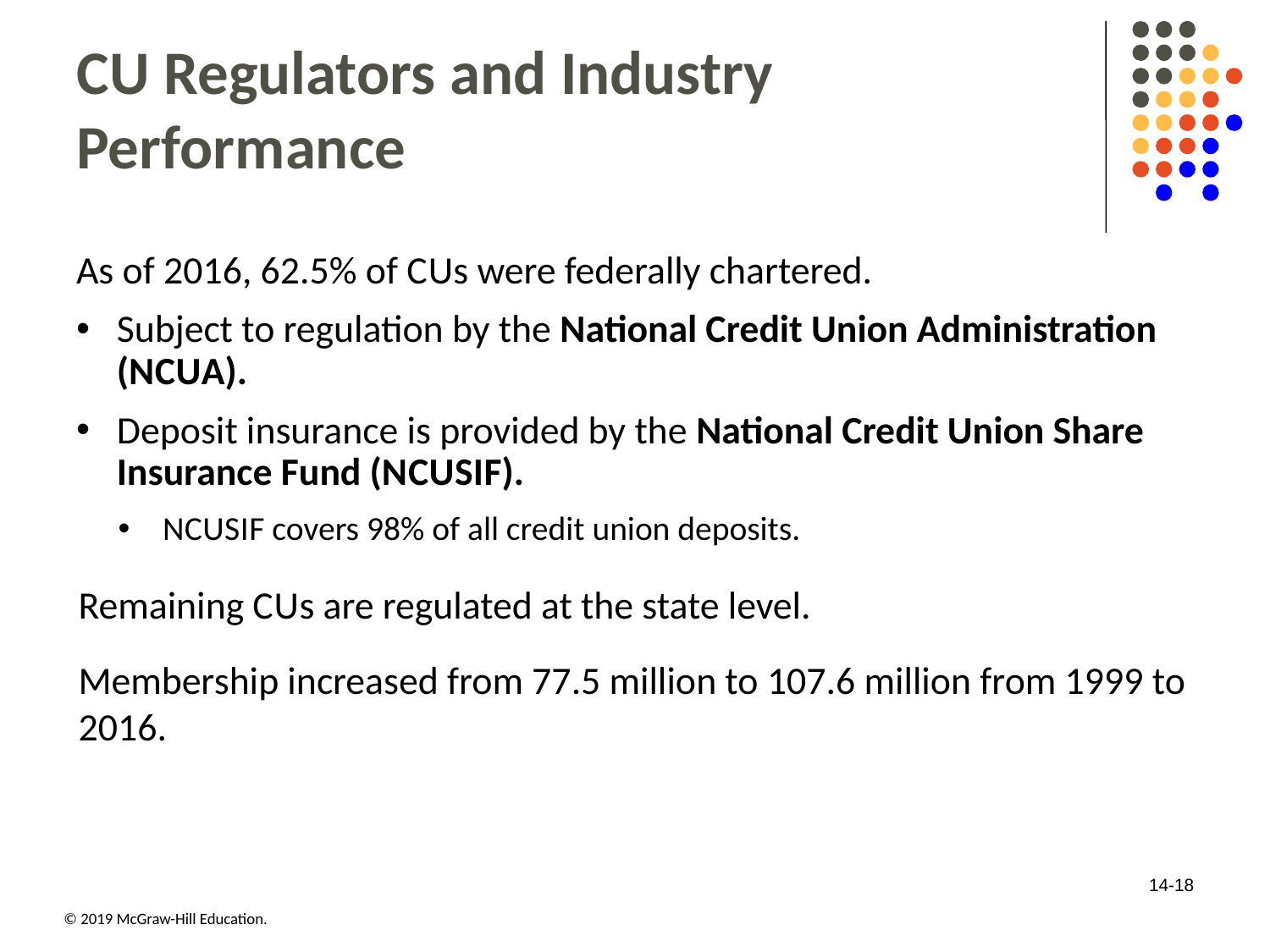

# C U Regulators and Industry Performance
As of 2016, 62.5% of C U s were federally chartered.
Subject to regulation by the National Credit Union Administration (N C U A).
Deposit insurance is provided by the National Credit Union Share Insurance Fund (N C U S I F).
N C U S I F covers 98% of all credit union deposits.
Remaining C U s are regulated at the state level.
Membership increased from 77.5 million to 107.6 million from 1999 to 2016.
14-18